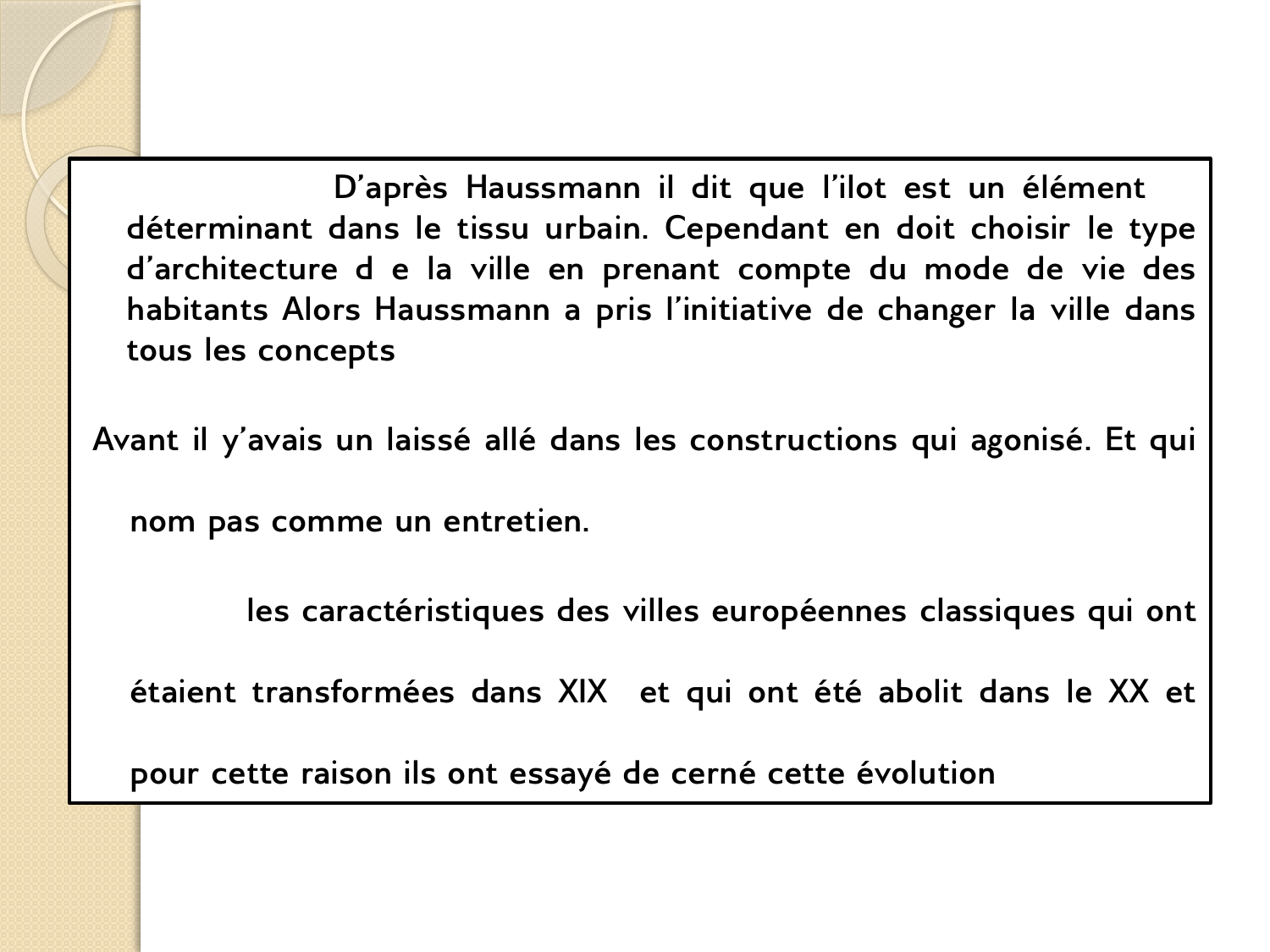

D’après Haussmann il dit que l’ilot est un élément    déterminant dans le tissu urbain. Cependant en doit choisir le type d’architecture d e la ville en prenant compte du mode de vie des habitants Alors Haussmann a pris l’initiative de changer la ville dans tous les concepts
Avant il y’avais un laissé allé dans les constructions qui agonisé. Et qui nom pas comme un entretien.
             les caractéristiques des villes européennes classiques qui ont étaient transformées dans XIX  et qui ont été abolit dans le XX et pour cette raison ils ont essayé de cerné cette évolution